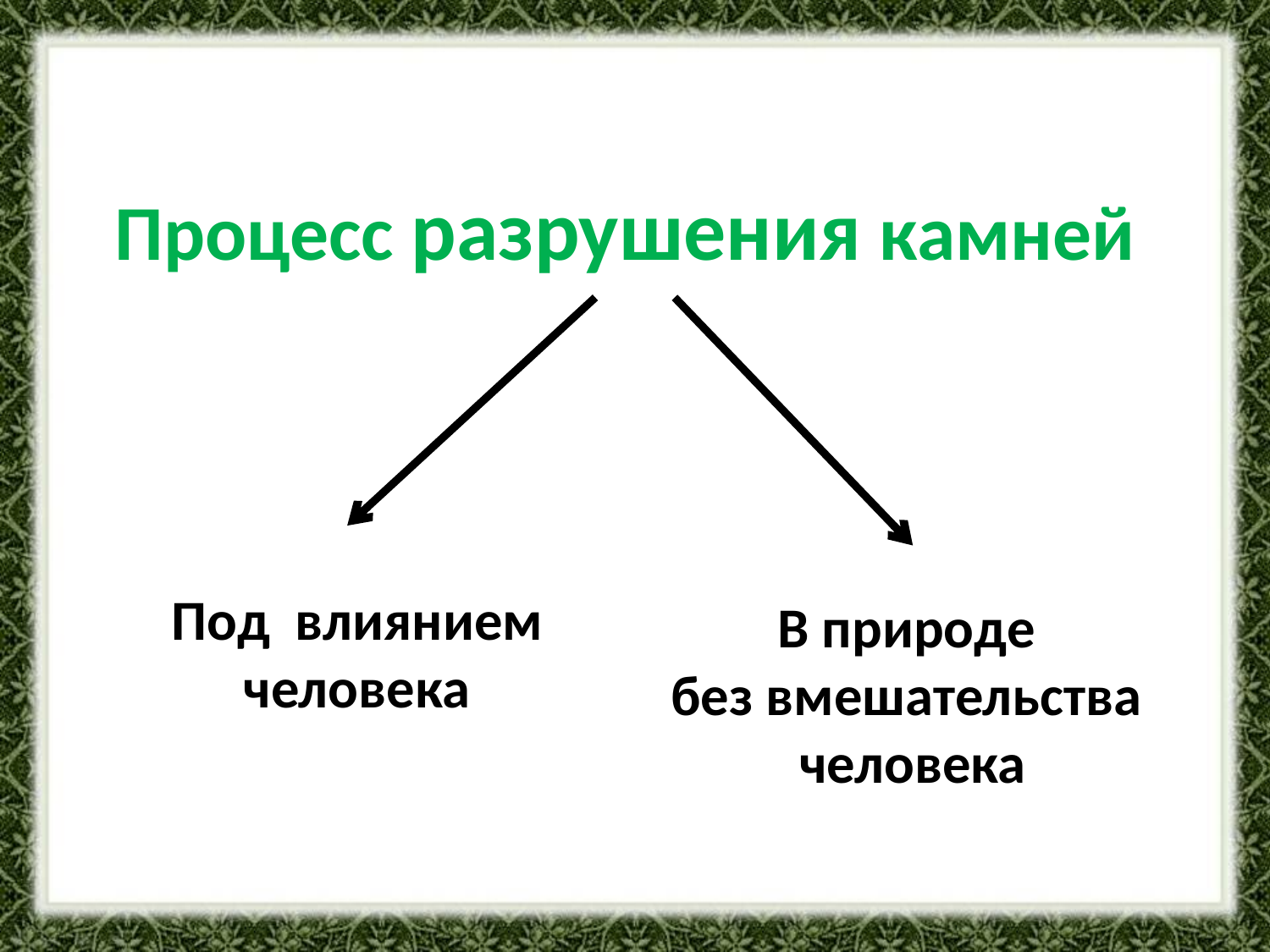

Процесс разрушения камней
Под  влиянием человека
В природе
без вмешательства
человека